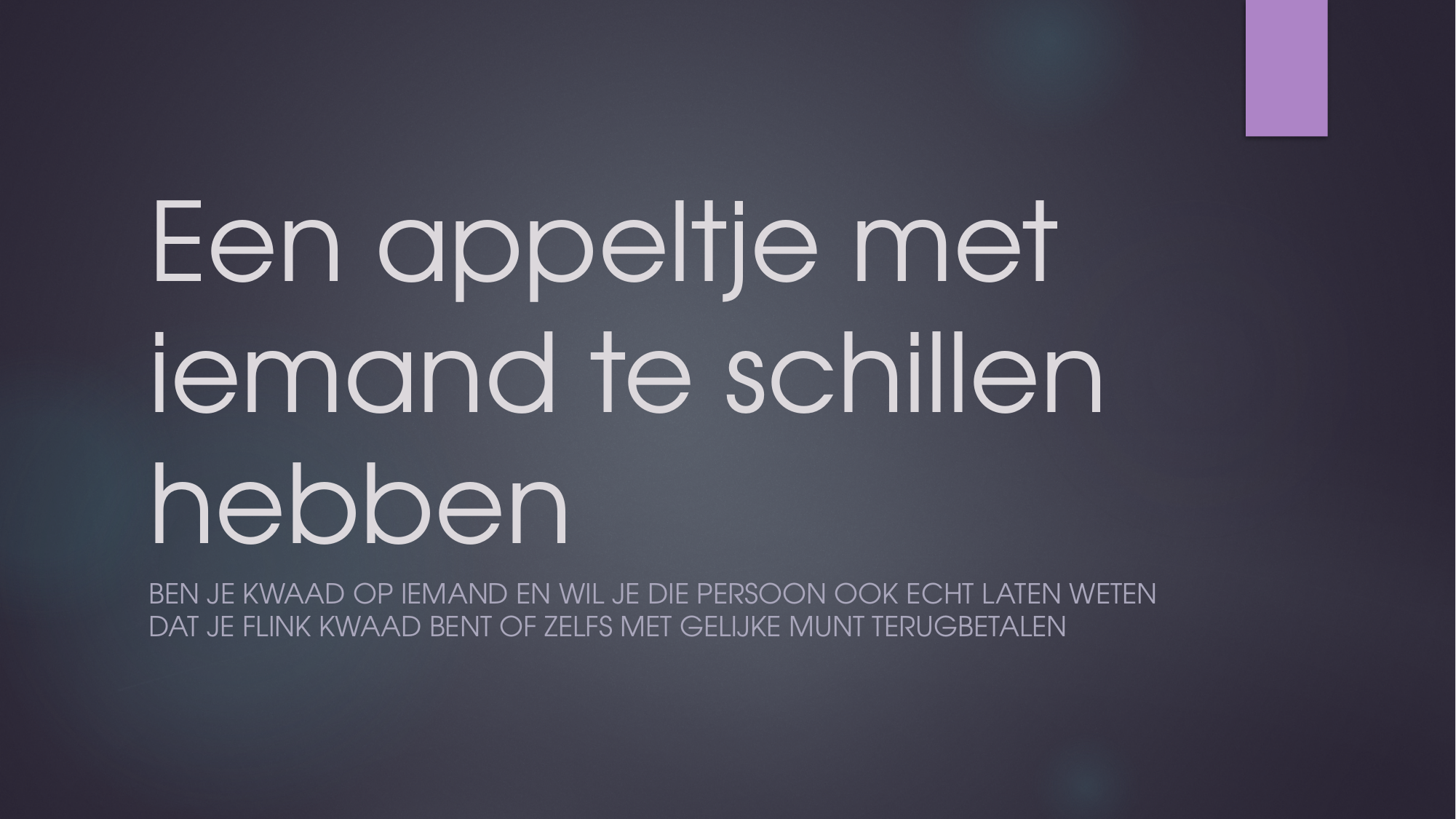

# Een appeltje met iemand te schillen hebben
ben je kwaad op iemand en wil je die persoon ook echt laten weten dat je flink kwaad bent of zelfs met gelijke munt terugbetalen